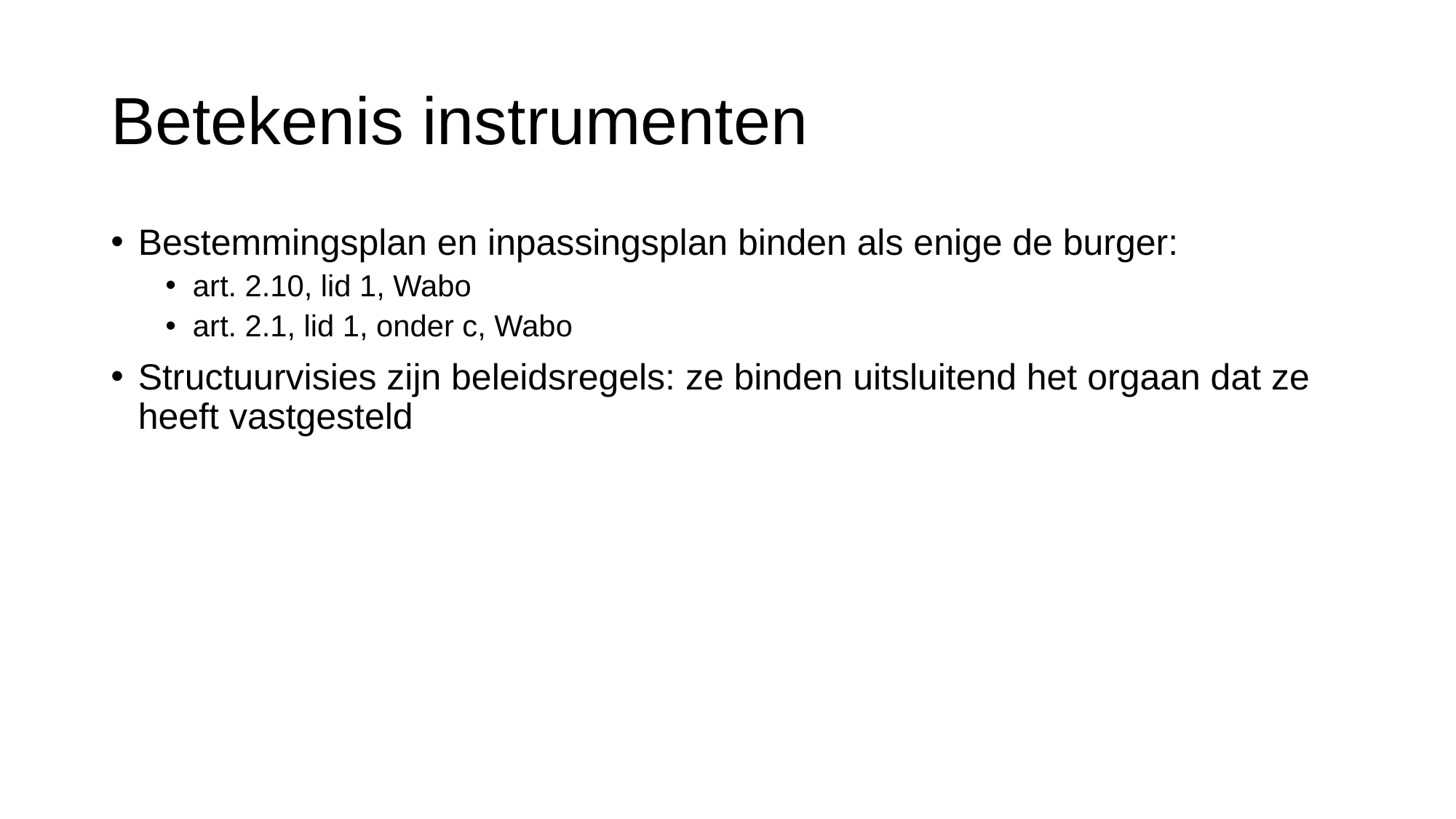

# Betekenis instrumenten
Bestemmingsplan en inpassingsplan binden als enige de burger:
art. 2.10, lid 1, Wabo
art. 2.1, lid 1, onder c, Wabo
Structuurvisies zijn beleidsregels: ze binden uitsluitend het orgaan dat ze heeft vastgesteld